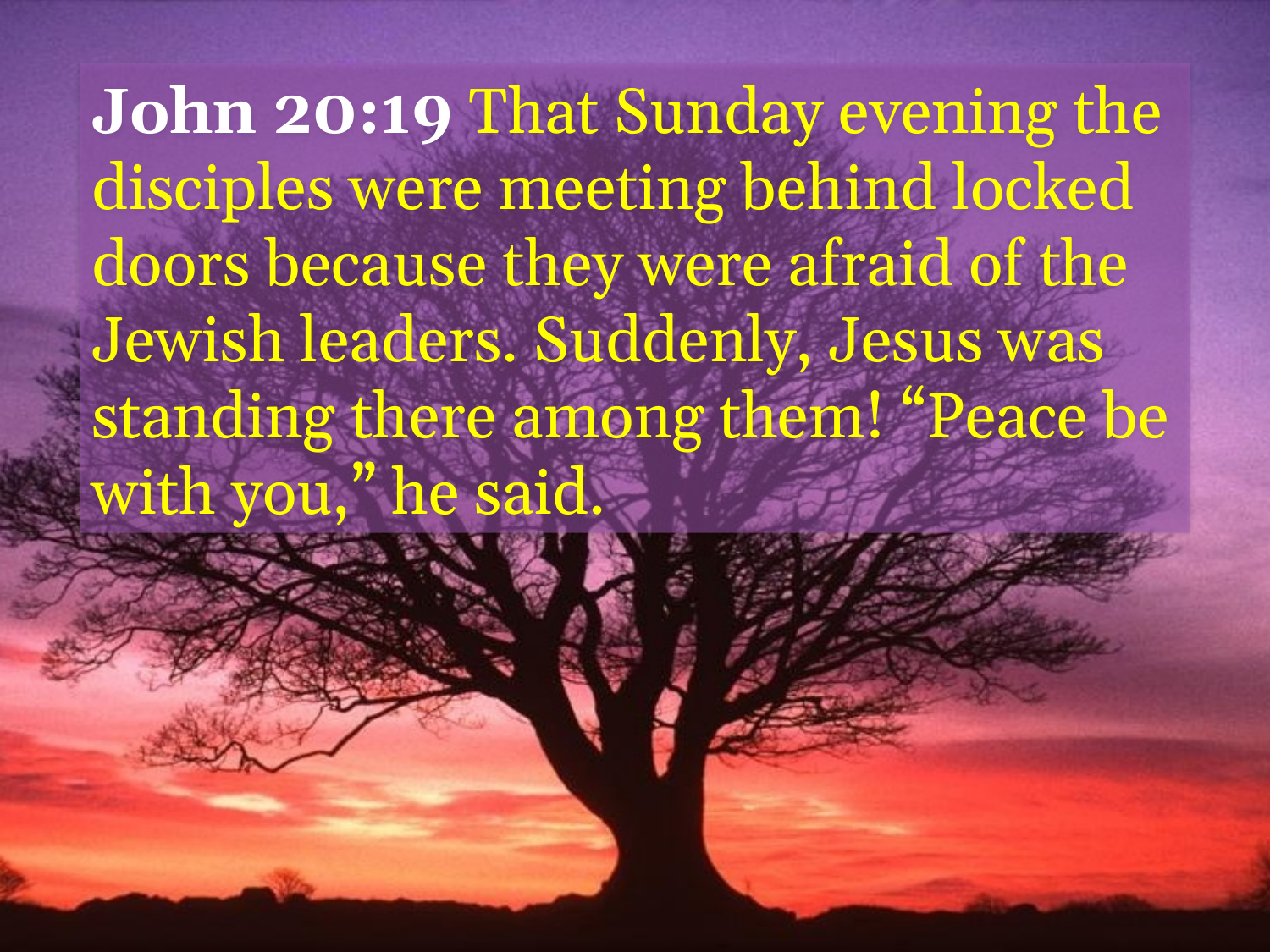

John 20:19 That Sunday evening the disciples were meeting behind locked doors because they were afraid of the Jewish leaders. Suddenly, Jesus was standing there among them! “Peace be with you,” he said.